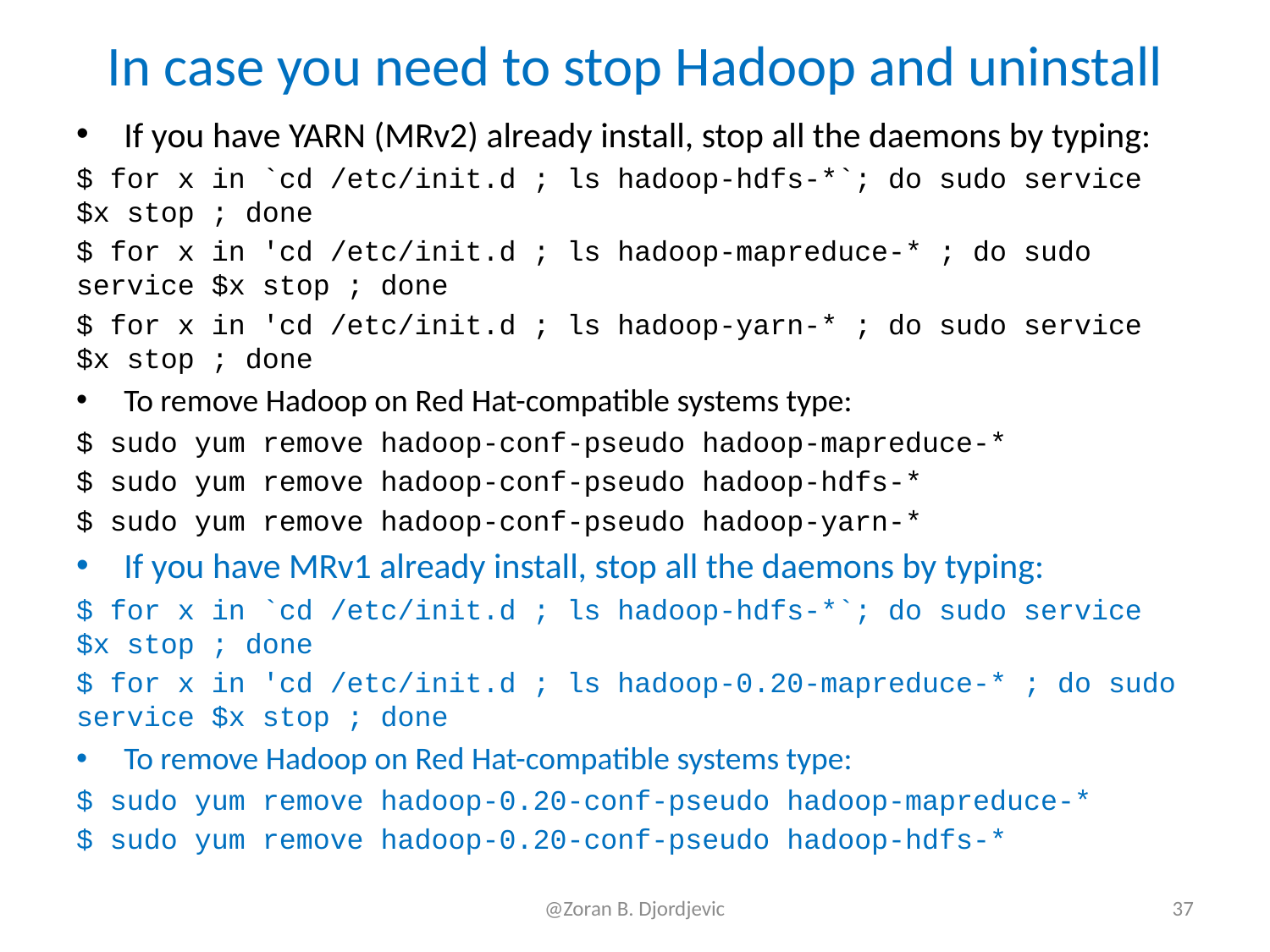

# In case you need to stop Hadoop and uninstall
If you have YARN (MRv2) already install, stop all the daemons by typing:
$ for x in `cd /etc/init.d ; ls hadoop-hdfs-*`; do sudo service $x stop ; done
$ for x in 'cd /etc/init.d ; ls hadoop-mapreduce-* ; do sudo service $x stop ; done
$ for x in 'cd /etc/init.d ; ls hadoop-yarn-* ; do sudo service $x stop ; done
To remove Hadoop on Red Hat-compatible systems type:
$ sudo yum remove hadoop-conf-pseudo hadoop-mapreduce-*
$ sudo yum remove hadoop-conf-pseudo hadoop-hdfs-*
$ sudo yum remove hadoop-conf-pseudo hadoop-yarn-*
If you have MRv1 already install, stop all the daemons by typing:
$ for x in `cd /etc/init.d ; ls hadoop-hdfs-*`; do sudo service $x stop ; done
$ for x in 'cd /etc/init.d ; ls hadoop-0.20-mapreduce-* ; do sudo service $x stop ; done
To remove Hadoop on Red Hat-compatible systems type:
$ sudo yum remove hadoop-0.20-conf-pseudo hadoop-mapreduce-*
$ sudo yum remove hadoop-0.20-conf-pseudo hadoop-hdfs-*

@Zoran B. Djordjevic
37